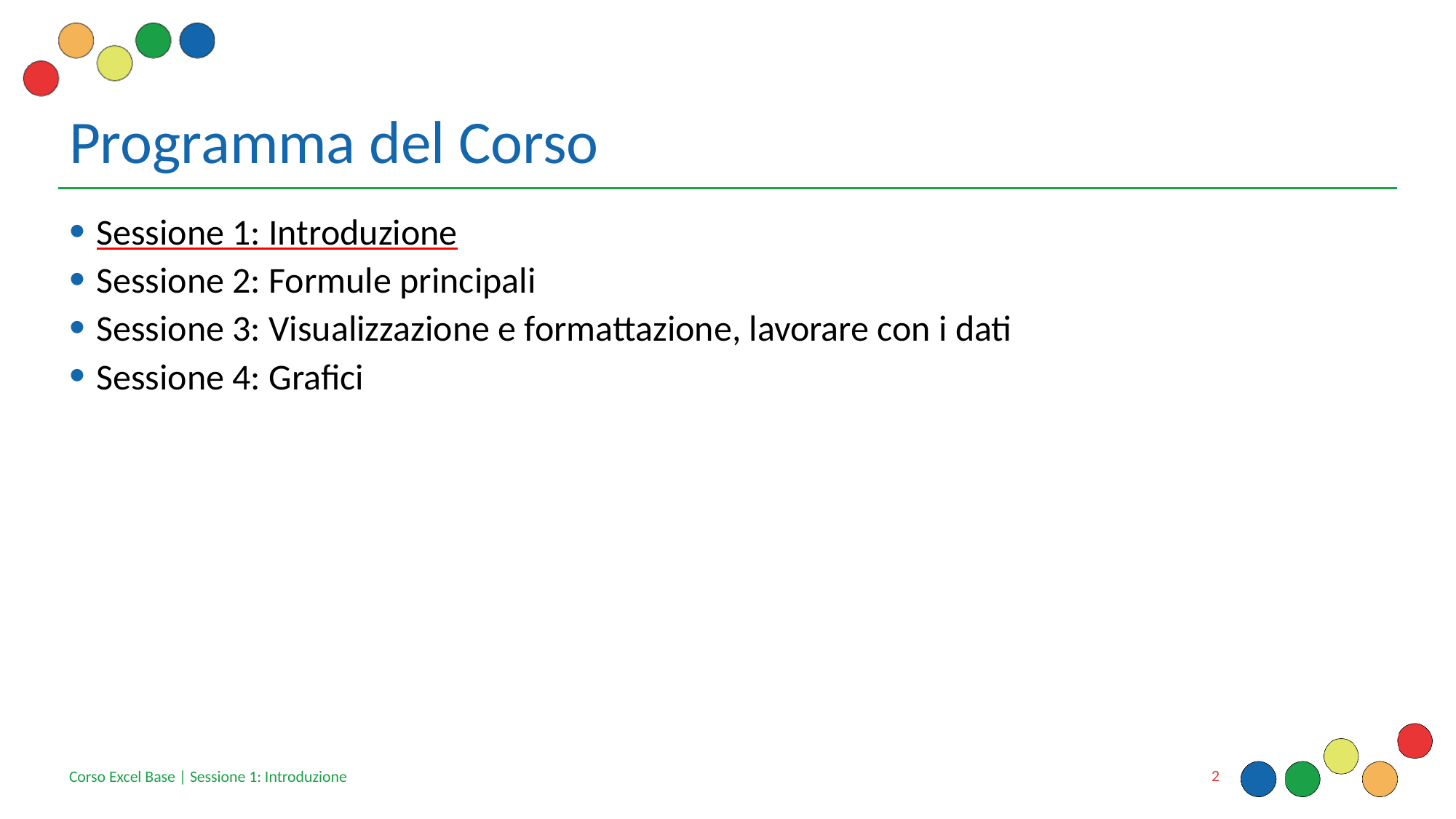

# Programma del Corso
Sessione 1: Introduzione
Sessione 2: Formule principali
Sessione 3: Visualizzazione e formattazione, lavorare con i dati
Sessione 4: Grafici
2
Corso Excel Base | Sessione 1: Introduzione